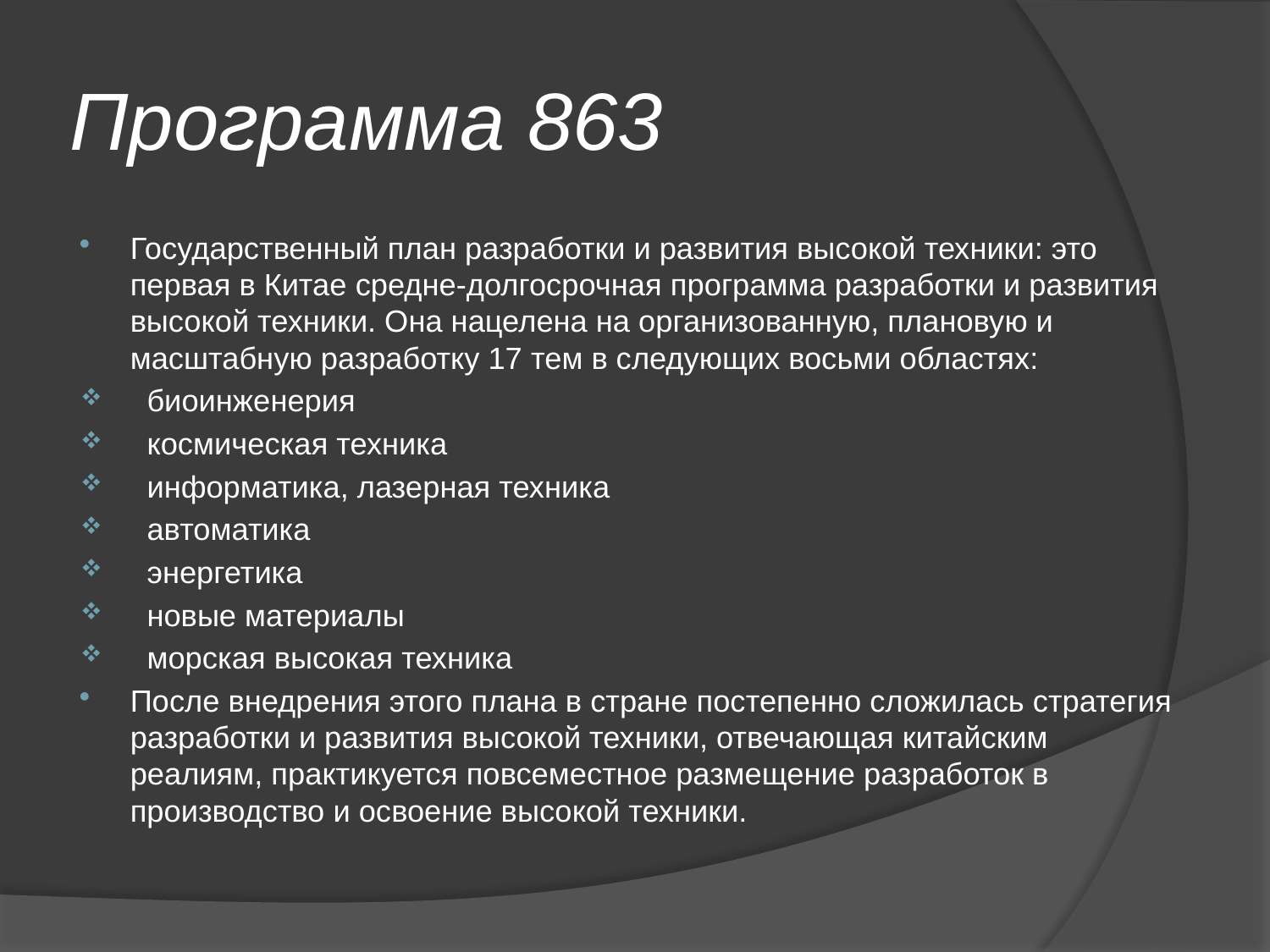

# Программа 863
Государственный план разработки и развития высокой техники: это первая в Китае средне-долгосрочная программа разработки и развития высокой техники. Она нацелена на организованную, плановую и масштабную разработку 17 тем в следующих восьми областях:
биоинженерия
космическая техника
информатика, лазерная техника
автоматика
энергетика
новые материалы
морская высокая техника
После внедрения этого плана в стране постепенно сложилась стратегия разработки и развития высокой техники, отвечающая китайским реалиям, практикуется повсеместное размещение разработок в производство и освоение высокой техники.